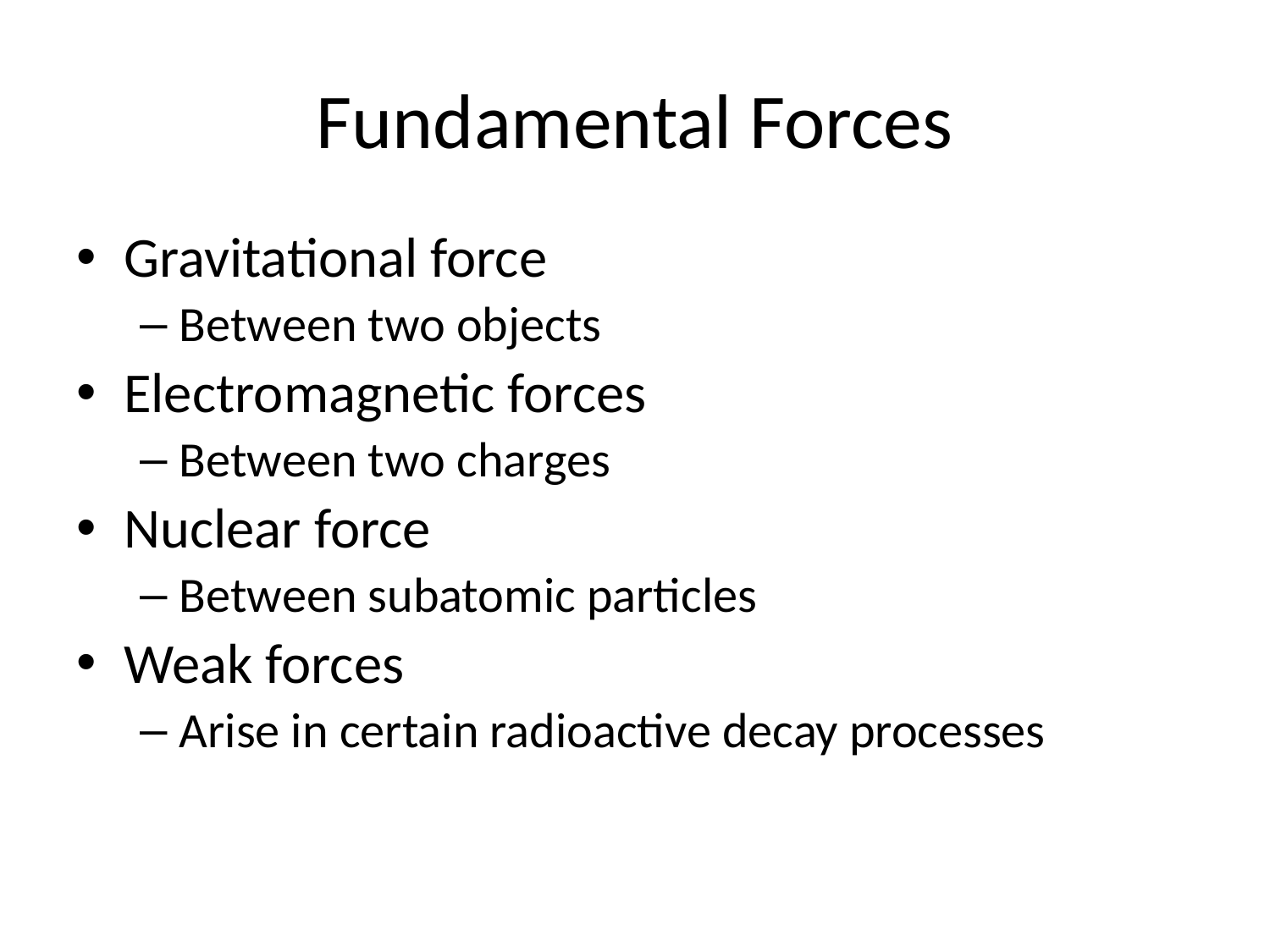

# Fundamental Forces
Gravitational force
Between two objects
Electromagnetic forces
Between two charges
Nuclear force
Between subatomic particles
Weak forces
Arise in certain radioactive decay processes